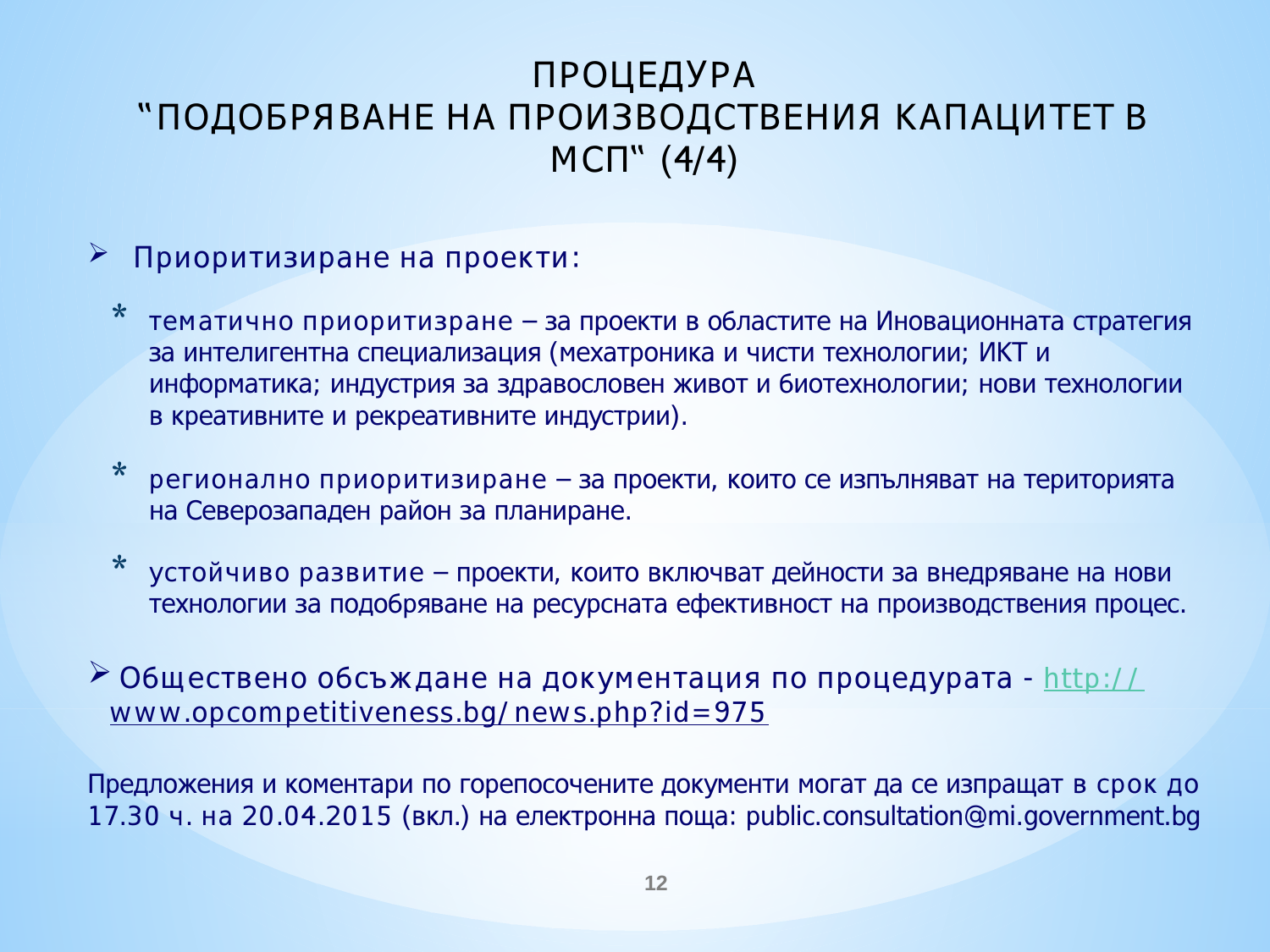

# ПРОЦЕДУРА “ПОДОБРЯВАНЕ НА ПРОИЗВОДСТВЕНИЯ КАПАЦИТЕТ В МСП“ (4/4)
 Приоритизиране на проекти:

тематично приоритизране – за проекти в областите на Иновационната стратегия за интелигентна специализация (мехатроника и чисти технологии; ИКТ и информатика; индустрия за здравословен живот и биотехнологии; нови технологии в креативните и рекреативните индустрии).

регионално приоритизиране – за проекти, които се изпълняват на територията на Северозападен район за планиране.

устойчиво развитие – проекти, които включват дейности за внедряване на нови технологии за подобряване на ресурсната ефективност на производствения процес.

 Обществено обсъждане на документация по процедурата - http://www.opcompetitiveness.bg/news.php?id=975

Предложения и коментари по горепосочените документи могат да се изпращат в срок до 17.30 ч. на 20.04.2015 (вкл.) на електронна поща: public.consultation@mi.government.bg

12